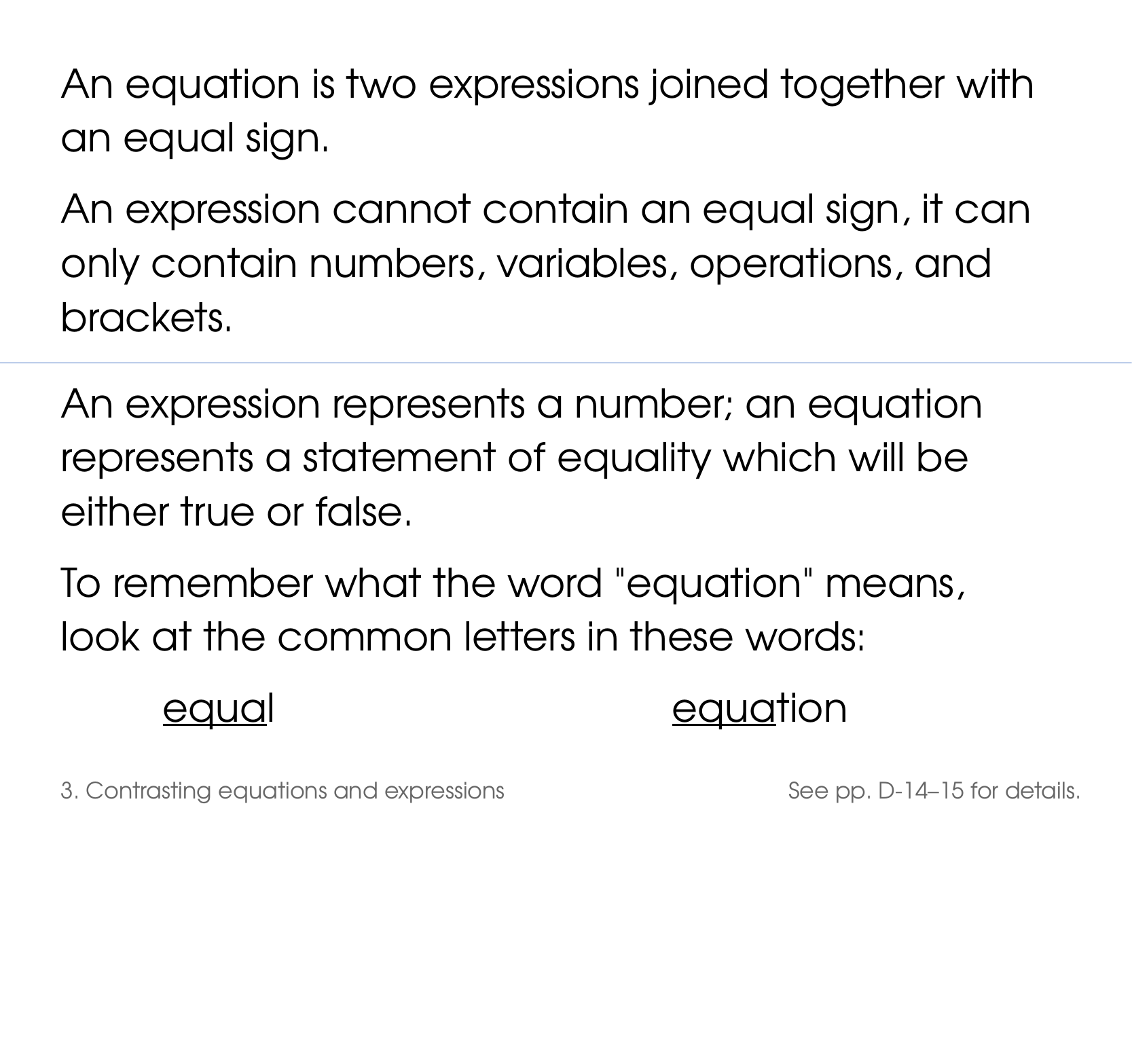

An equation is two expressions joined together with
an equal sign.
An expression cannot contain an equal sign, it can only contain numbers, variables, operations, and brackets.
An expression represents a number; an equation represents a statement of equality which will be either true or false.
To remember what the word "equation" means, ​look at the common letters in these words:
	equal 				equation
3. Contrasting equations and expressions
See pp. D-14–15 for details.